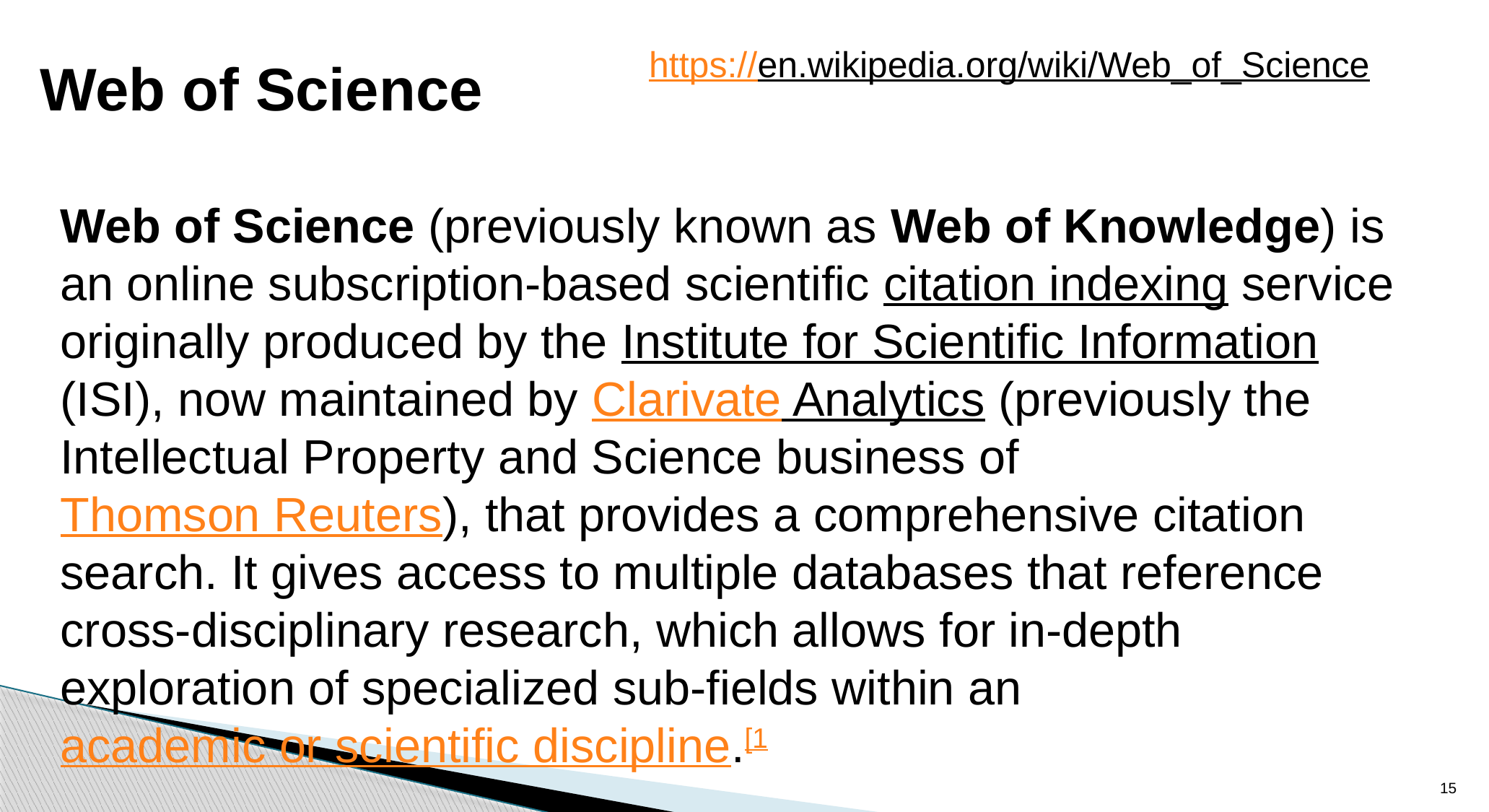

https://en.wikipedia.org/wiki/Web_of_Science
Web of Science
Web of Science (previously known as Web of Knowledge) is an online subscription-based scientific citation indexing service originally produced by the Institute for Scientific Information (ISI), now maintained by Clarivate Analytics (previously the Intellectual Property and Science business of Thomson Reuters), that provides a comprehensive citation search. It gives access to multiple databases that reference cross-disciplinary research, which allows for in-depth exploration of specialized sub-fields within an academic or scientific discipline.[1
15